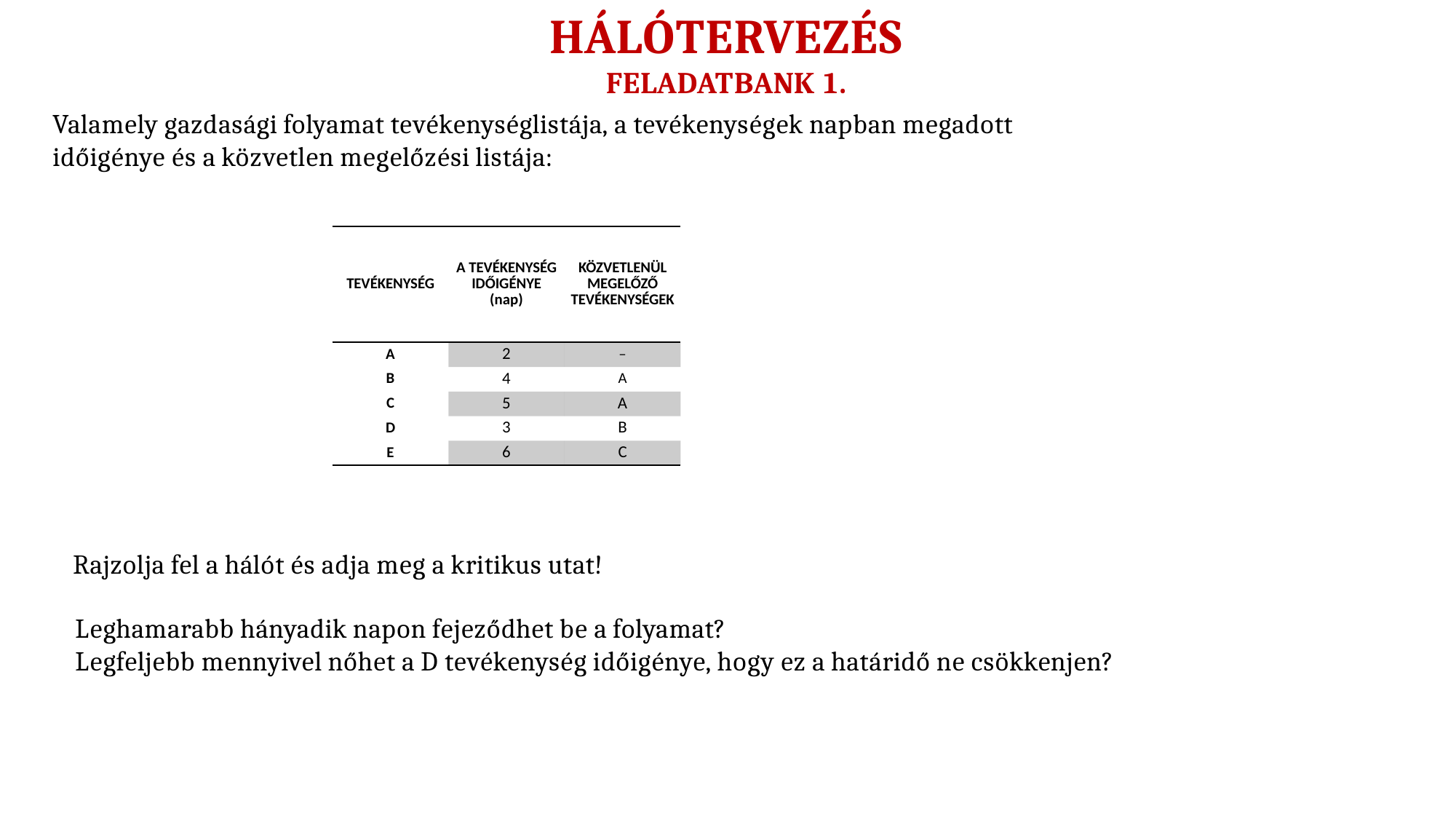

HÁLÓTERVEZÉS
FELADATBANK 1.
Valamely gazdasági folyamat tevékenységlistája, a tevékenységek napban megadott időigénye és a közvetlen megelőzési listája:
| TEVÉKENYSÉG | A TEVÉKENYSÉG IDŐIGÉNYE (nap) | KÖZVETLENÜL MEGELŐZŐ TEVÉKENYSÉGEK |
| --- | --- | --- |
| A | 2 | – |
| B | 4 | A |
| C | 5 | A |
| D | 3 | B |
| E | 6 | C |
Rajzolja fel a hálót és adja meg a kritikus utat!
Leghamarabb hányadik napon fejeződhet be a folyamat?
Legfeljebb mennyivel nőhet a D tevékenység időigénye, hogy ez a határidő ne csökkenjen?